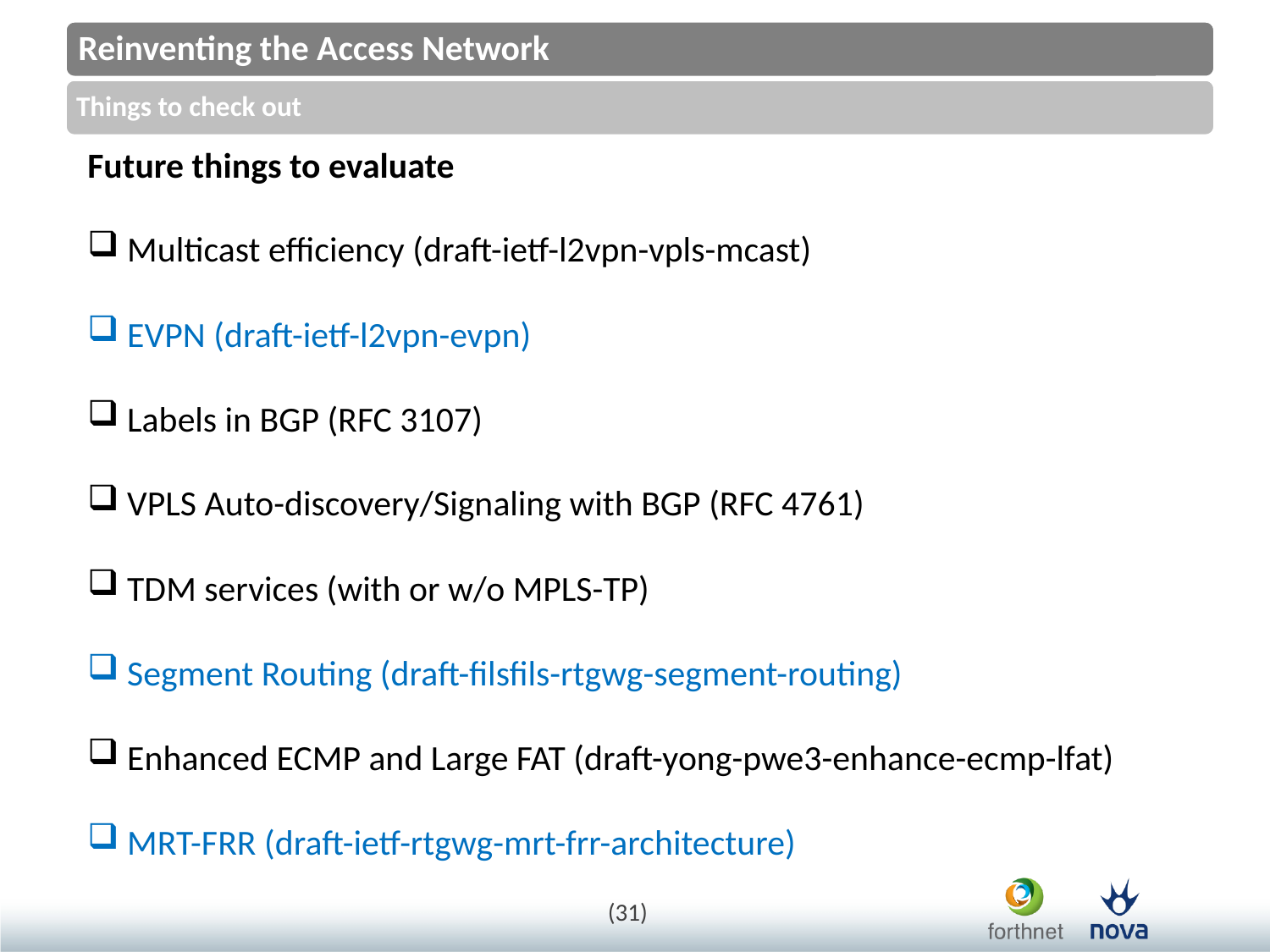

Reinventing the Access Network
Things to check out

Future things to evaluate

 Multicast efficiency (draft-ietf-l2vpn-vpls-mcast)

 EVPN (draft-ietf-l2vpn-evpn)

 Labels in BGP (RFC 3107)

 VPLS Auto-discovery/Signaling with BGP (RFC 4761)

 TDM services (with or w/o MPLS-TP)

 Segment Routing (draft-filsfils-rtgwg-segment-routing)

 Enhanced ECMP and Large FAT (draft-yong-pwe3-enhance-ecmp-lfat)

 MRT-FRR (draft-ietf-rtgwg-mrt-frr-architecture)
(31)